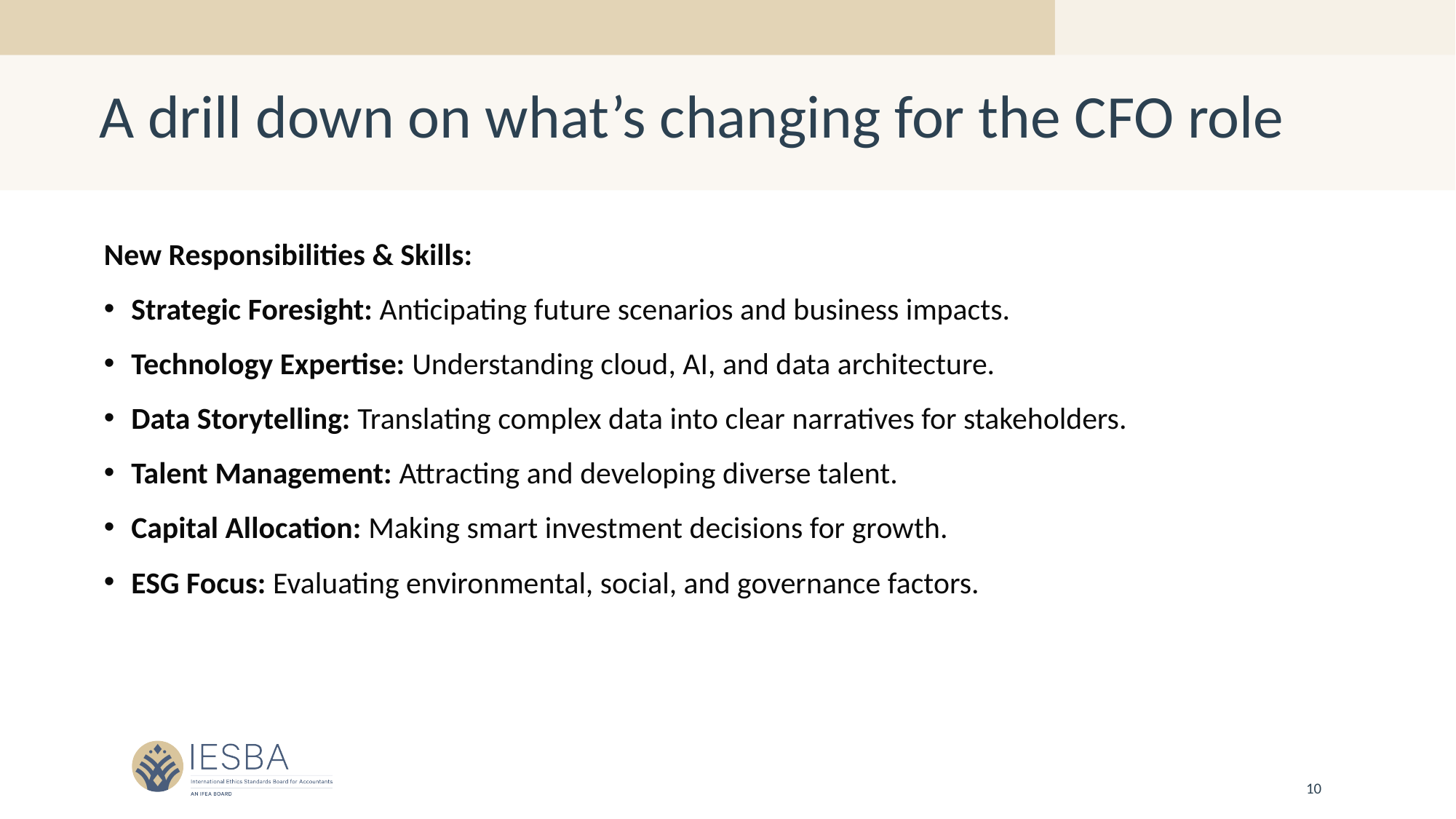

# A drill down on what’s changing for the CFO role
New Responsibilities & Skills:
Strategic Foresight: Anticipating future scenarios and business impacts.
Technology Expertise: Understanding cloud, AI, and data architecture.
Data Storytelling: Translating complex data into clear narratives for stakeholders.
Talent Management: Attracting and developing diverse talent.
Capital Allocation: Making smart investment decisions for growth.
ESG Focus: Evaluating environmental, social, and governance factors.
10